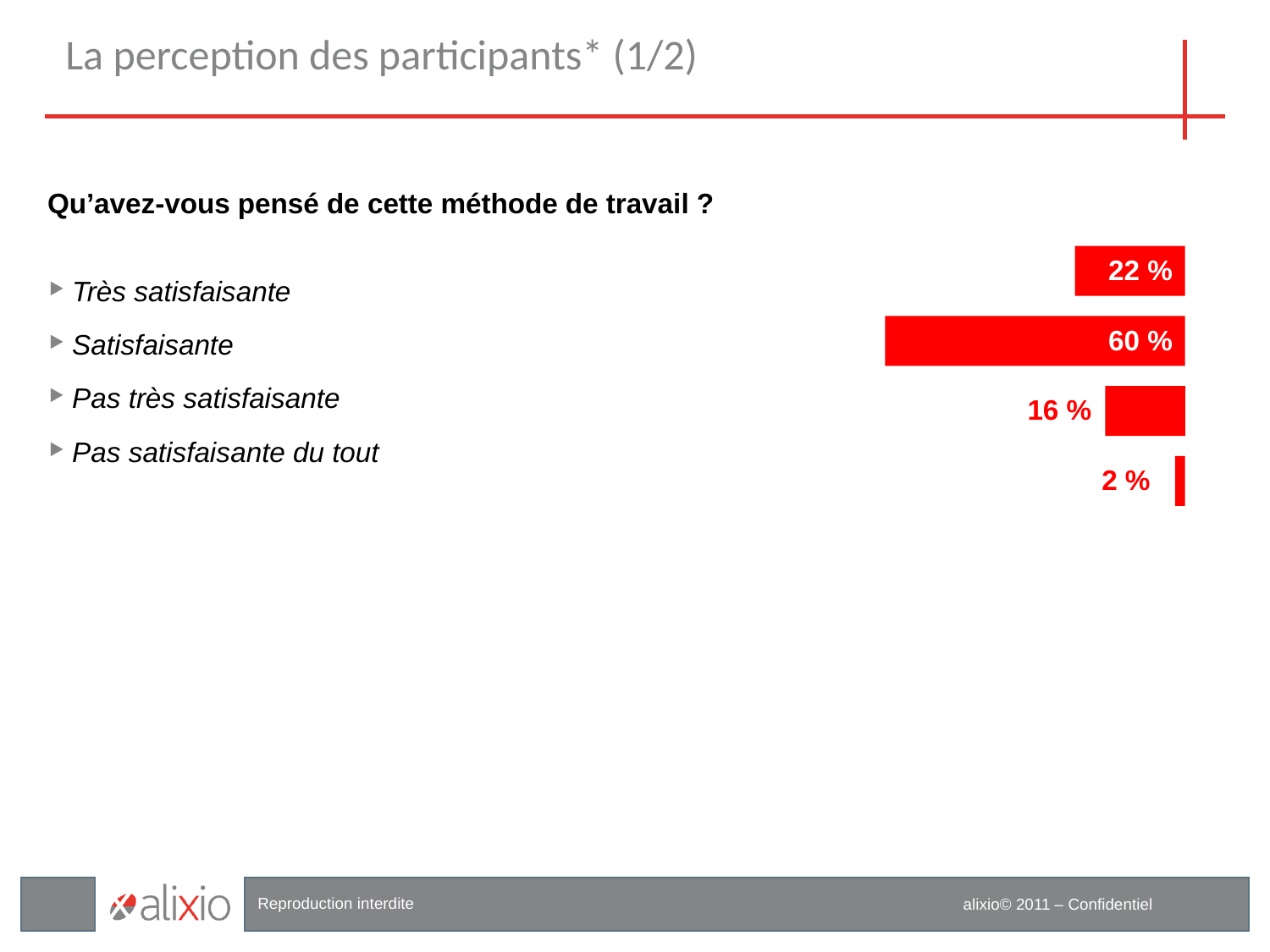

# La perception des participants* (1/2)
Qu’avez-vous pensé de cette méthode de travail ?

Très satisfaisante
Satisfaisante
Pas très satisfaisante
Pas satisfaisante du tout
22 %
60 %
16 %

2 %